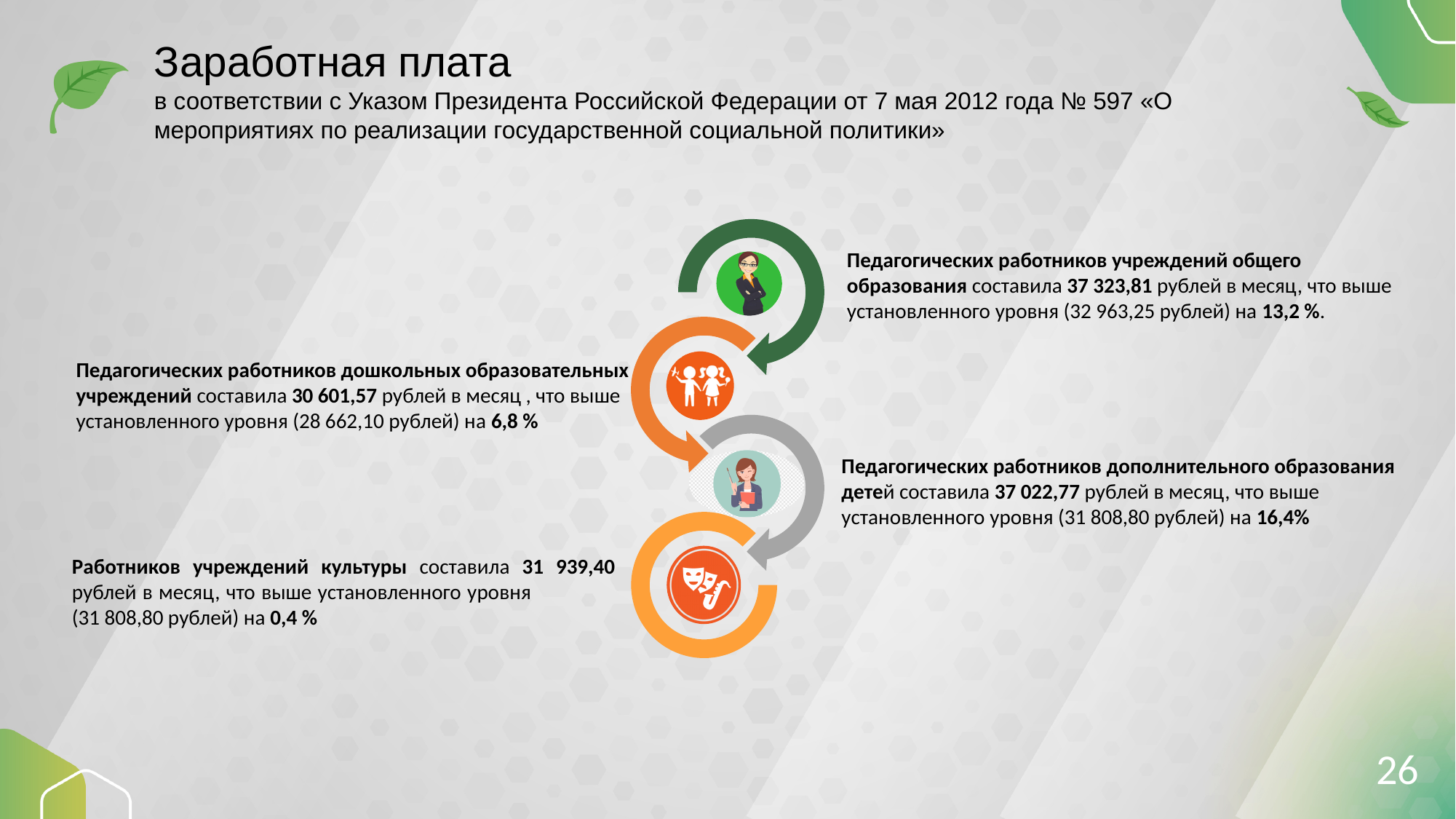

Заработная плата
в соответствии с Указом Президента Российской Федерации от 7 мая 2012 года № 597 «О мероприятиях по реализации государственной социальной политики»

Педагогических работников учреждений общего образования составила 37 323,81 рублей в месяц, что выше установленного уровня (32 963,25 рублей) на 13,2 %.
Педагогических работников дошкольных образовательных учреждений составила 30 601,57 рублей в месяц , что выше установленного уровня (28 662,10 рублей) на 6,8 %
Педагогических работников дополнительного образования детей составила 37 022,77 рублей в месяц, что выше установленного уровня (31 808,80 рублей) на 16,4%
Работников учреждений культуры составила 31 939,40 рублей в месяц, что выше установленного уровня               (31 808,80 рублей) на 0,4 %
26